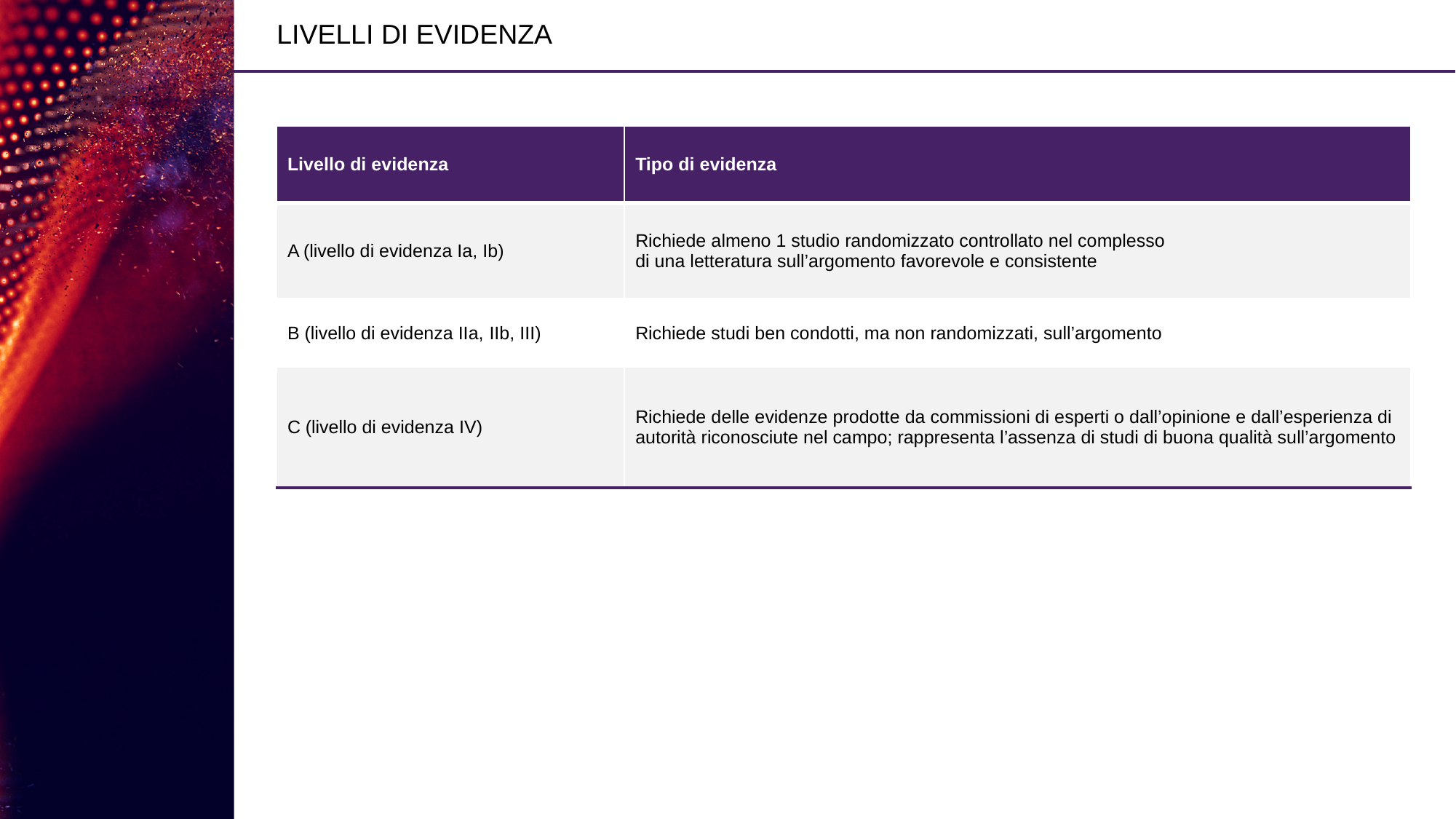

# LIVELLI DI EVIDENZA
| Livello di evidenza | Tipo di evidenza |
| --- | --- |
| A (livello di evidenza Ia, Ib) | Richiede almeno 1 studio randomizzato controllato nel complesso di una letteratura sull’argomento favorevole e consistente |
| B (livello di evidenza IIa, IIb, III) | Richiede studi ben condotti, ma non randomizzati, sull’argomento |
| C (livello di evidenza IV) | Richiede delle evidenze prodotte da commissioni di esperti o dall’opinione e dall’esperienza di autorità riconosciute nel campo; rappresenta l’assenza di studi di buona qualità sull’argomento |